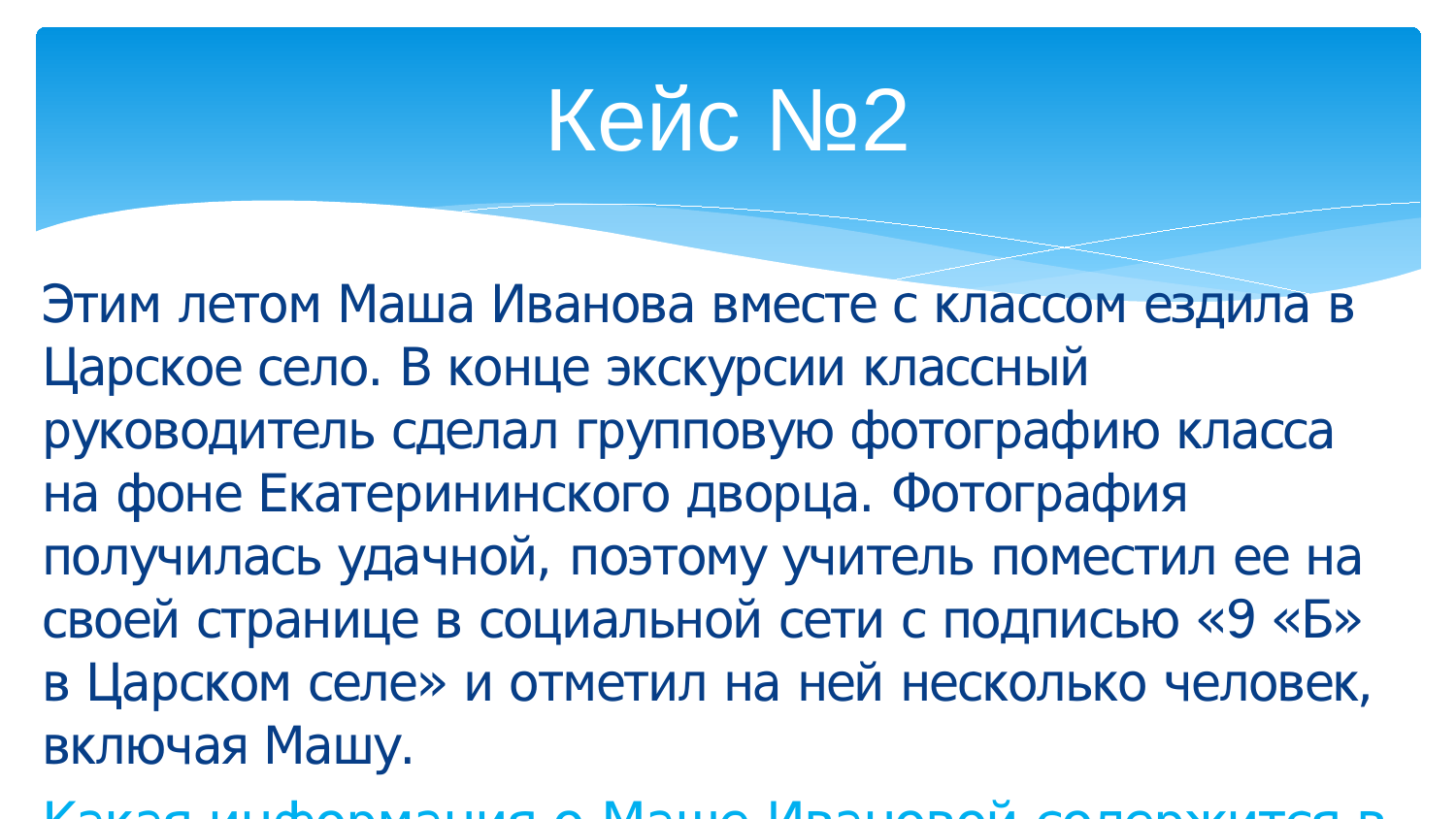

# Кейс №2
Этим летом Маша Иванова вместе с классом ездила в Царское село. В конце экскурсии классный руководитель сделал групповую фотографию класса на фоне Екатерининского дворца. Фотография получилась удачной, поэтому учитель поместил ее на своей странице в социальной сети с подписью «9 «Б» в Царском селе» и отметил на ней несколько человек, включая Машу.
Какая информация о Маше Ивановой содержится в этой записи? Что останется в Интернете, даже если мы удаляем какие то комментарии и фото?